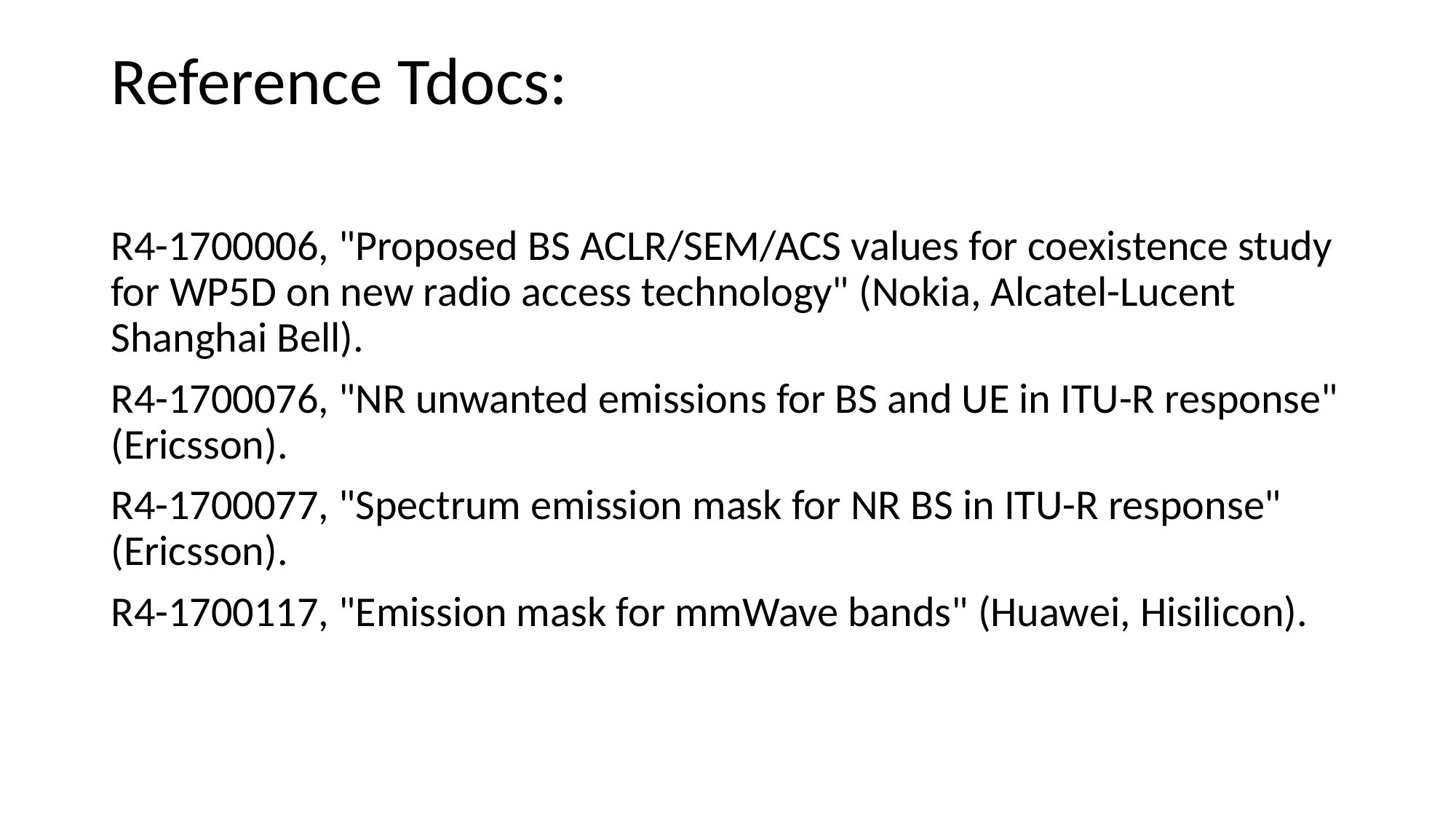

# Reference Tdocs:
R4-1700006, "Proposed BS ACLR/SEM/ACS values for coexistence study for WP5D on new radio access technology" (Nokia, Alcatel-Lucent Shanghai Bell).
R4-1700076, "NR unwanted emissions for BS and UE in ITU-R response" (Ericsson).
R4-1700077, "Spectrum emission mask for NR BS in ITU-R response" (Ericsson).
R4-1700117, "Emission mask for mmWave bands" (Huawei, Hisilicon).